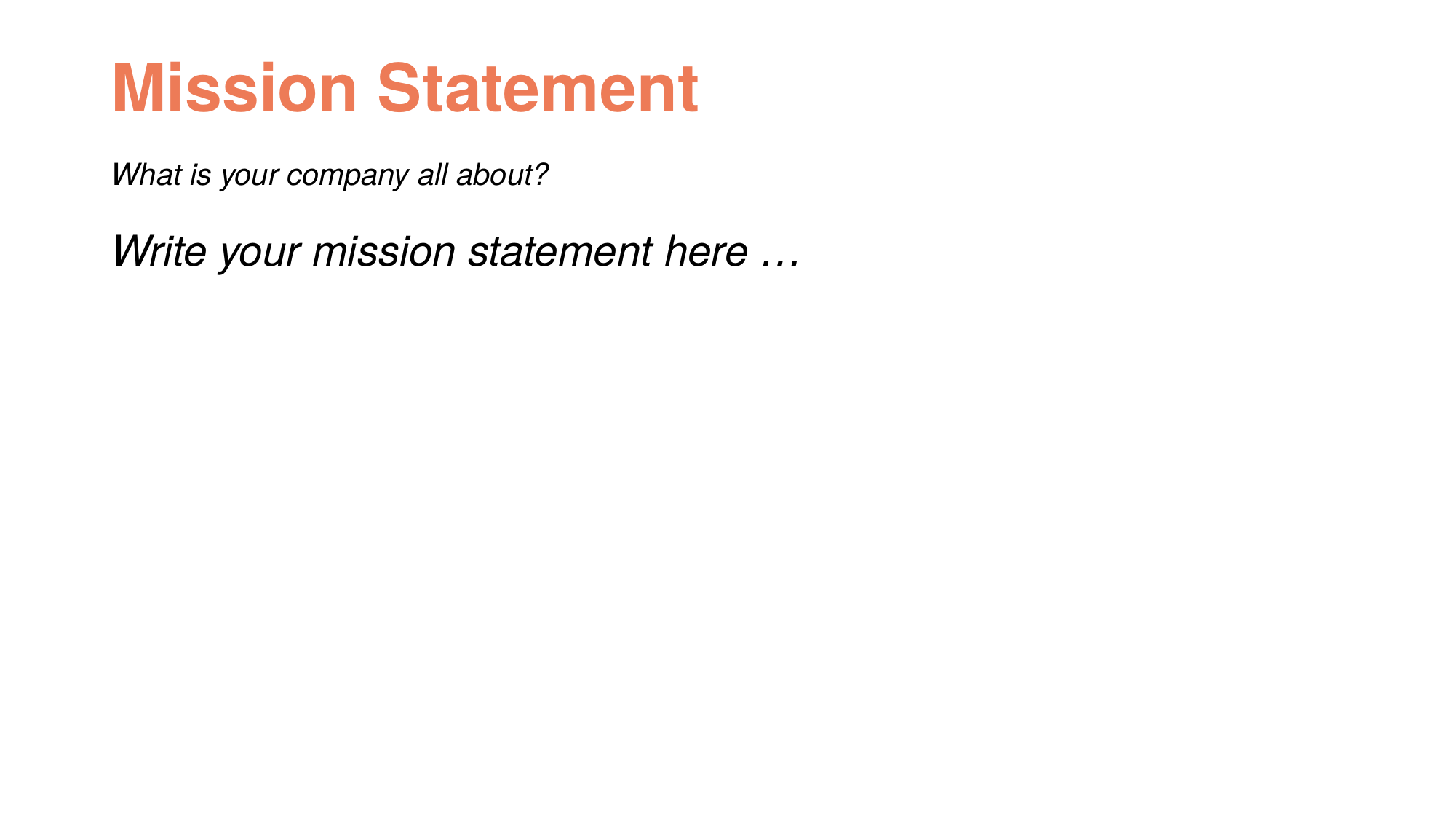

# Mission Statement What is your company all about?
Write your mission statement here …